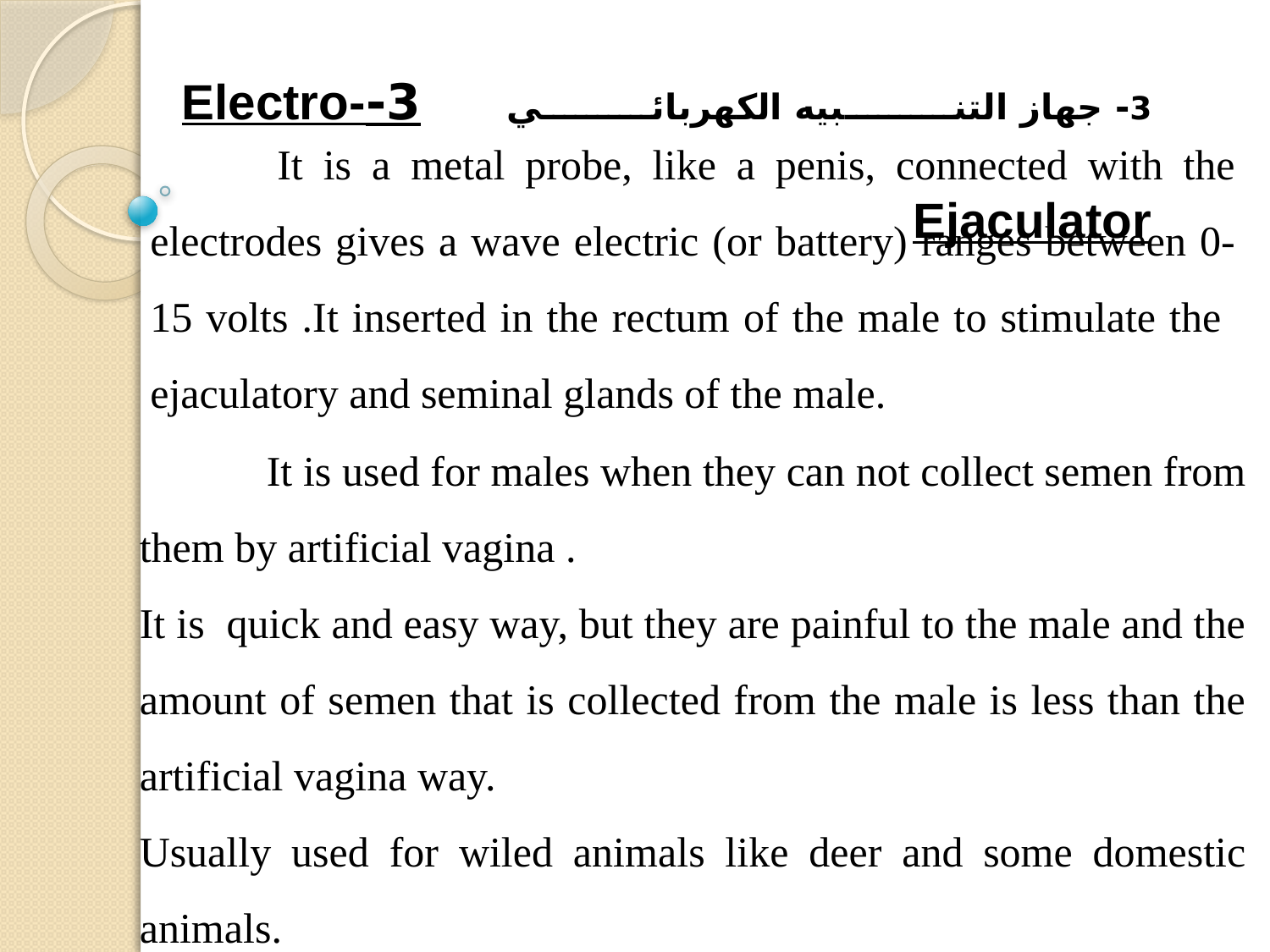

3- جهاز التنبيه الكهربائي       3-Electro-Ejaculator
	It is a metal probe, like a penis, connected with the electrodes gives a wave electric (or battery) ranges between 0-15 volts .It inserted in the rectum of the male to stimulate the  ejaculatory and seminal glands of the male.
	It is used for males when they can not collect semen from them by artificial vagina .
It is  quick and easy way, but they are painful to the male and the amount of semen that is collected from the male is less than the artificial vagina way.
Usually used for wiled animals like deer and some domestic animals.